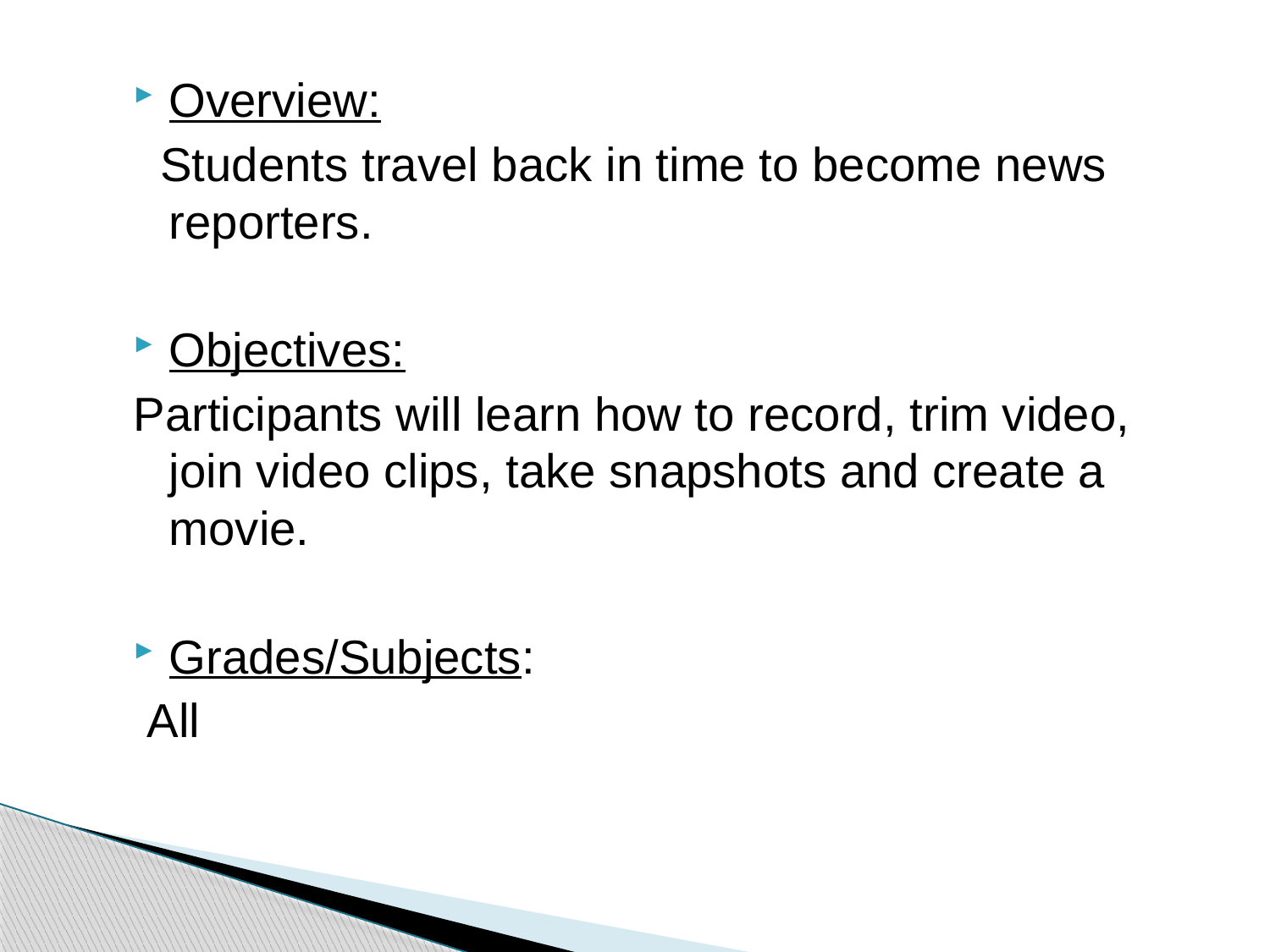

Overview:
  Students travel back in time to become news reporters.

Objectives:
Participants will learn how to record, trim video, join video clips, take snapshots and create a movie.

Grades/Subjects:
 All